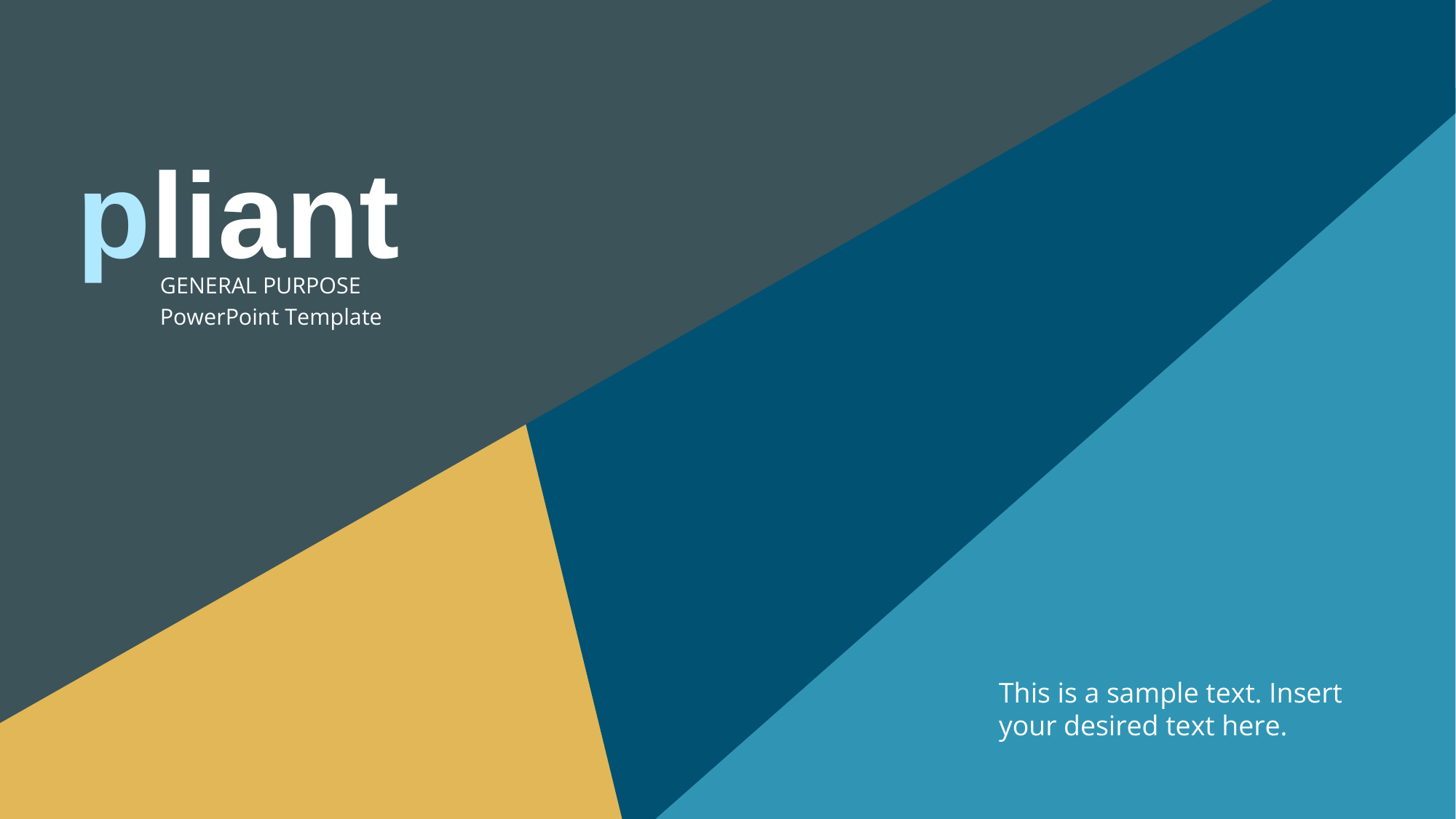

pliant
GENERAL PURPOSE
PowerPoint Template
This is a sample text. Insert your desired text here.